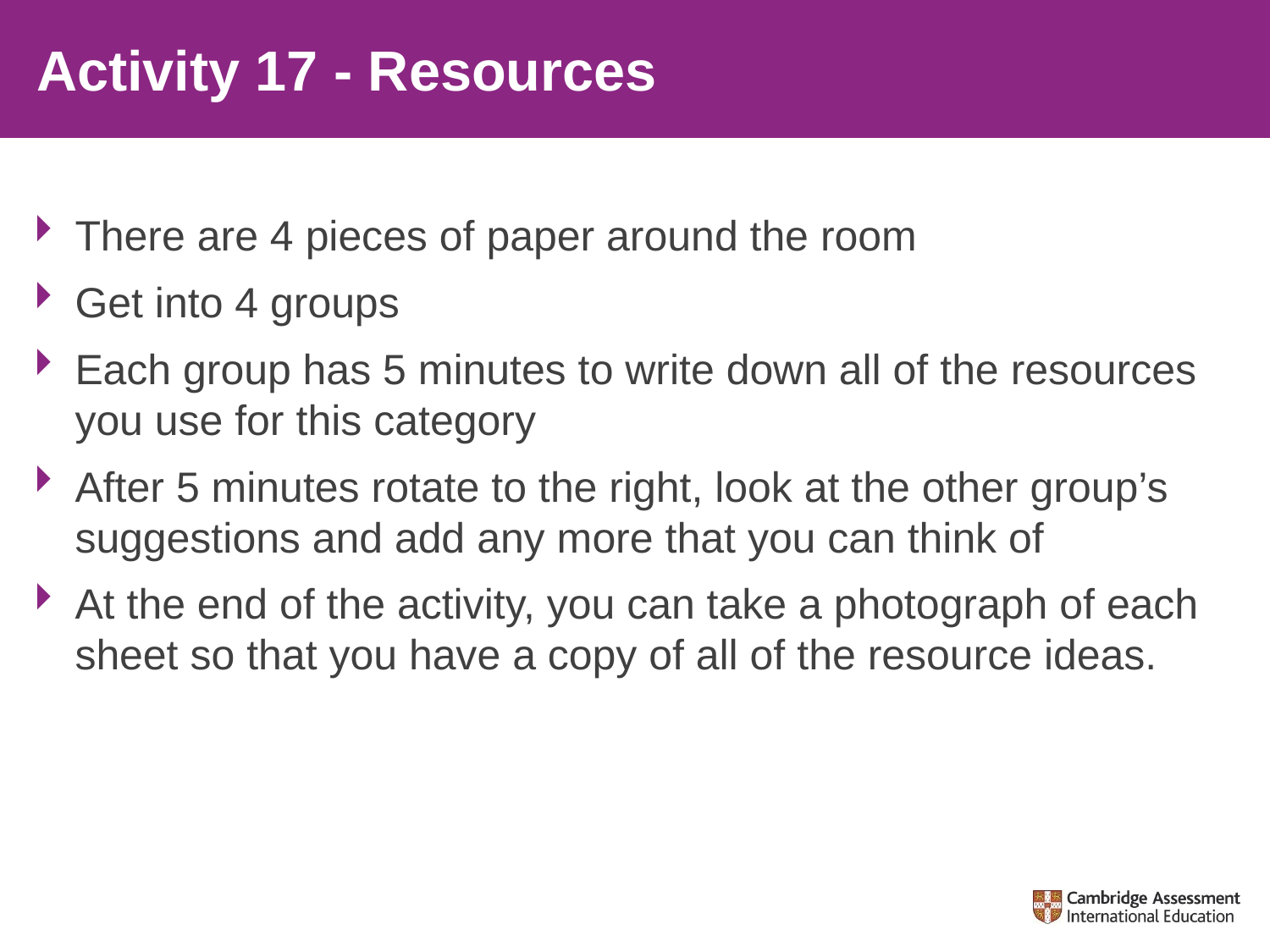

# Activity 17 - Resources
There are 4 pieces of paper around the room
Get into 4 groups
Each group has 5 minutes to write down all of the resources you use for this category
After 5 minutes rotate to the right, look at the other group’s suggestions and add any more that you can think of
At the end of the activity, you can take a photograph of each sheet so that you have a copy of all of the resource ideas.